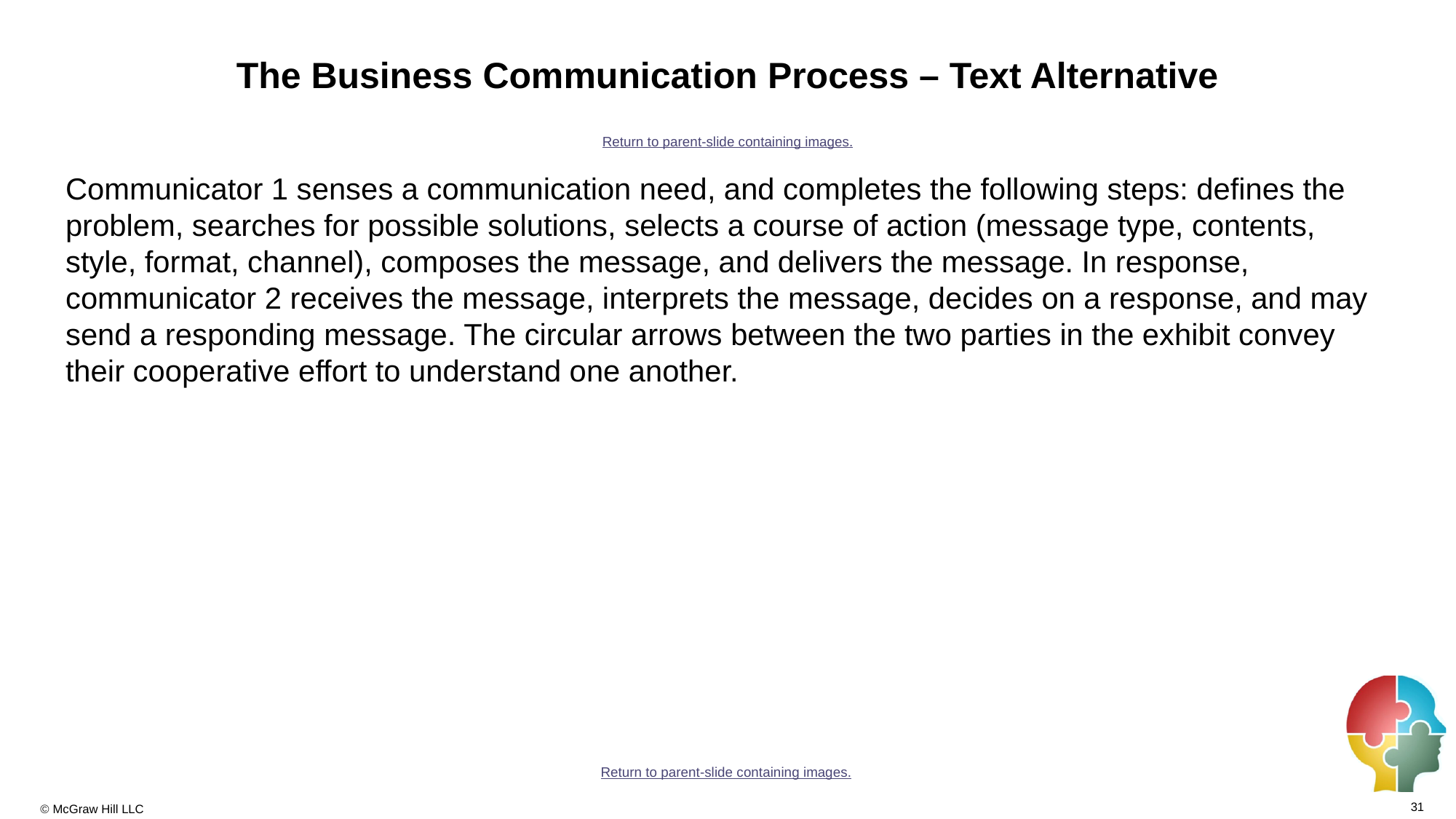

# The Business Communication Process – Text Alternative
Return to parent-slide containing images.
Communicator 1 senses a communication need, and completes the following steps: defines the problem, searches for possible solutions, selects a course of action (message type, contents, style, format, channel), composes the message, and delivers the message. In response, communicator 2 receives the message, interprets the message, decides on a response, and may send a responding message. The circular arrows between the two parties in the exhibit convey their cooperative effort to understand one another.
Return to parent-slide containing images.
31